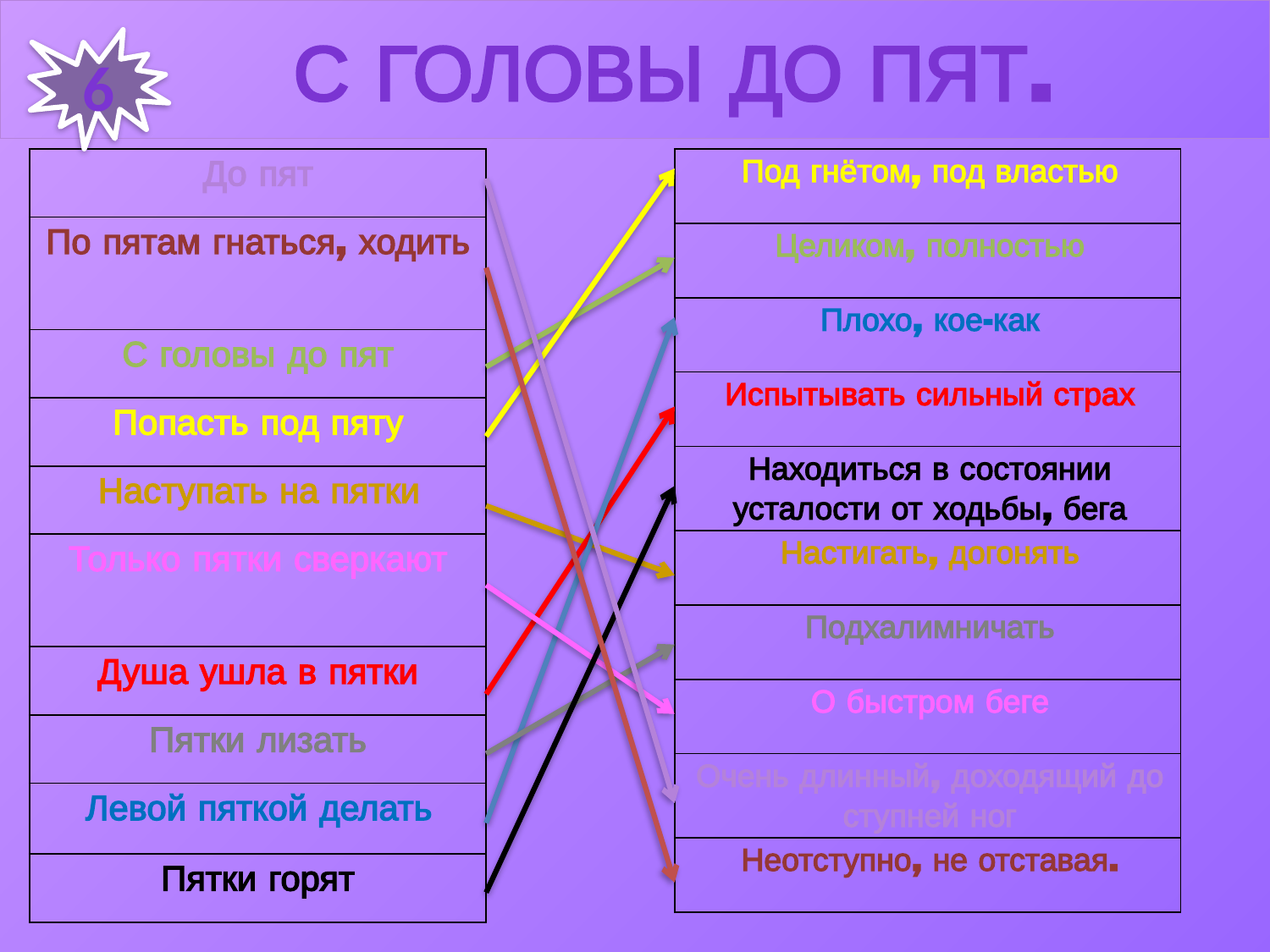

# С головы до пят.
6
| До пят |
| --- |
| По пятам гнаться, ходить |
| С головы до пят |
| Попасть под пяту |
| Наступать на пятки |
| Только пятки сверкают |
| Душа ушла в пятки |
| Пятки лизать |
| Левой пяткой делать |
| Пятки горят |
| Под гнётом, под властью |
| --- |
| Целиком, полностью |
| Плохо, кое-как |
| Испытывать сильный страх |
| Находиться в состоянии усталости от ходьбы, бега |
| Настигать, догонять |
| Подхалимничать |
| О быстром беге |
| Очень длинный, доходящий до ступней ног |
| Неотступно, не отставая. |